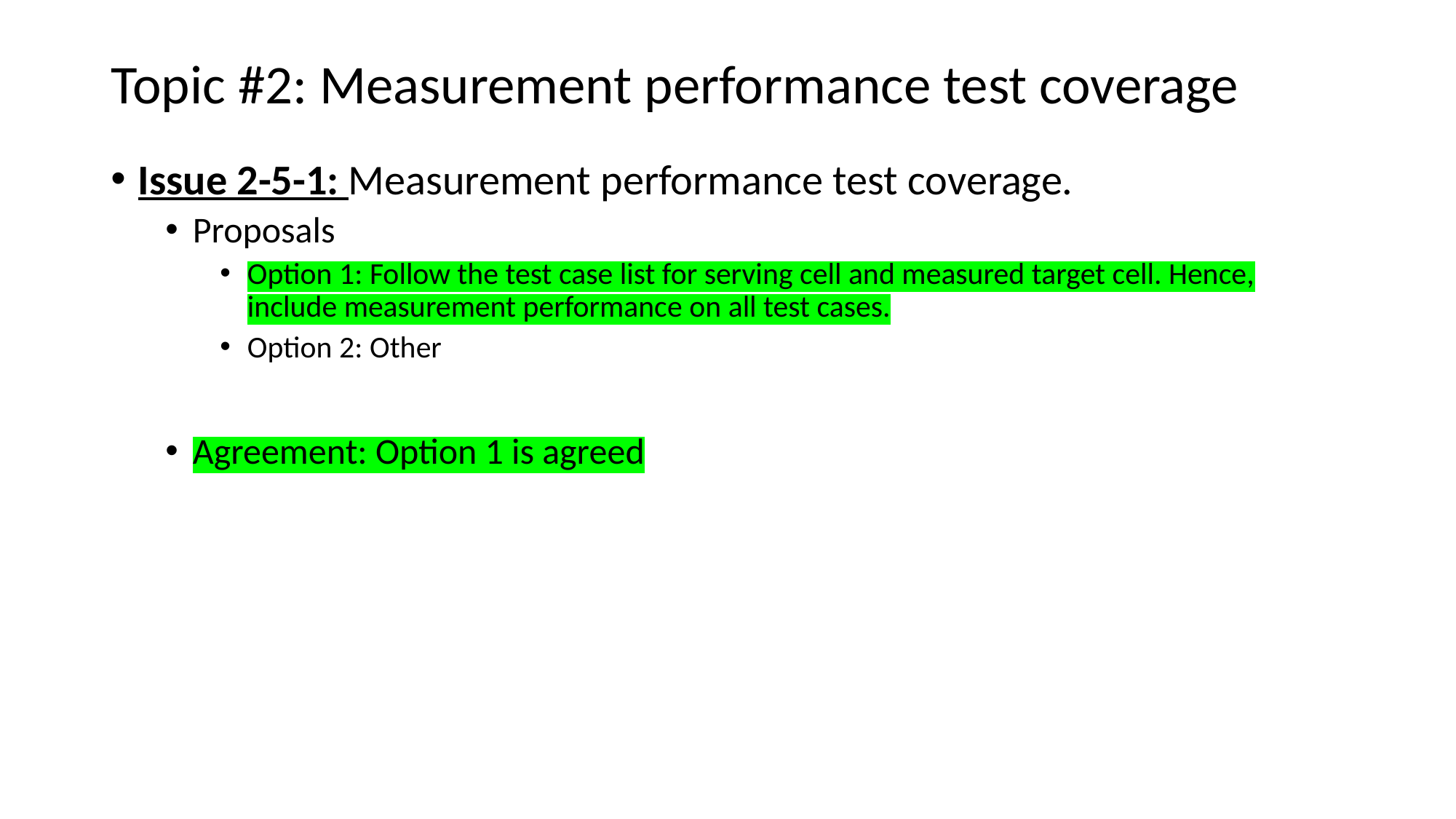

# Topic #2: Measurement performance test coverage
Issue 2-5-1: Measurement performance test coverage.
Proposals
Option 1: Follow the test case list for serving cell and measured target cell. Hence, include measurement performance on all test cases.
Option 2: Other

Agreement: Option 1 is agreed